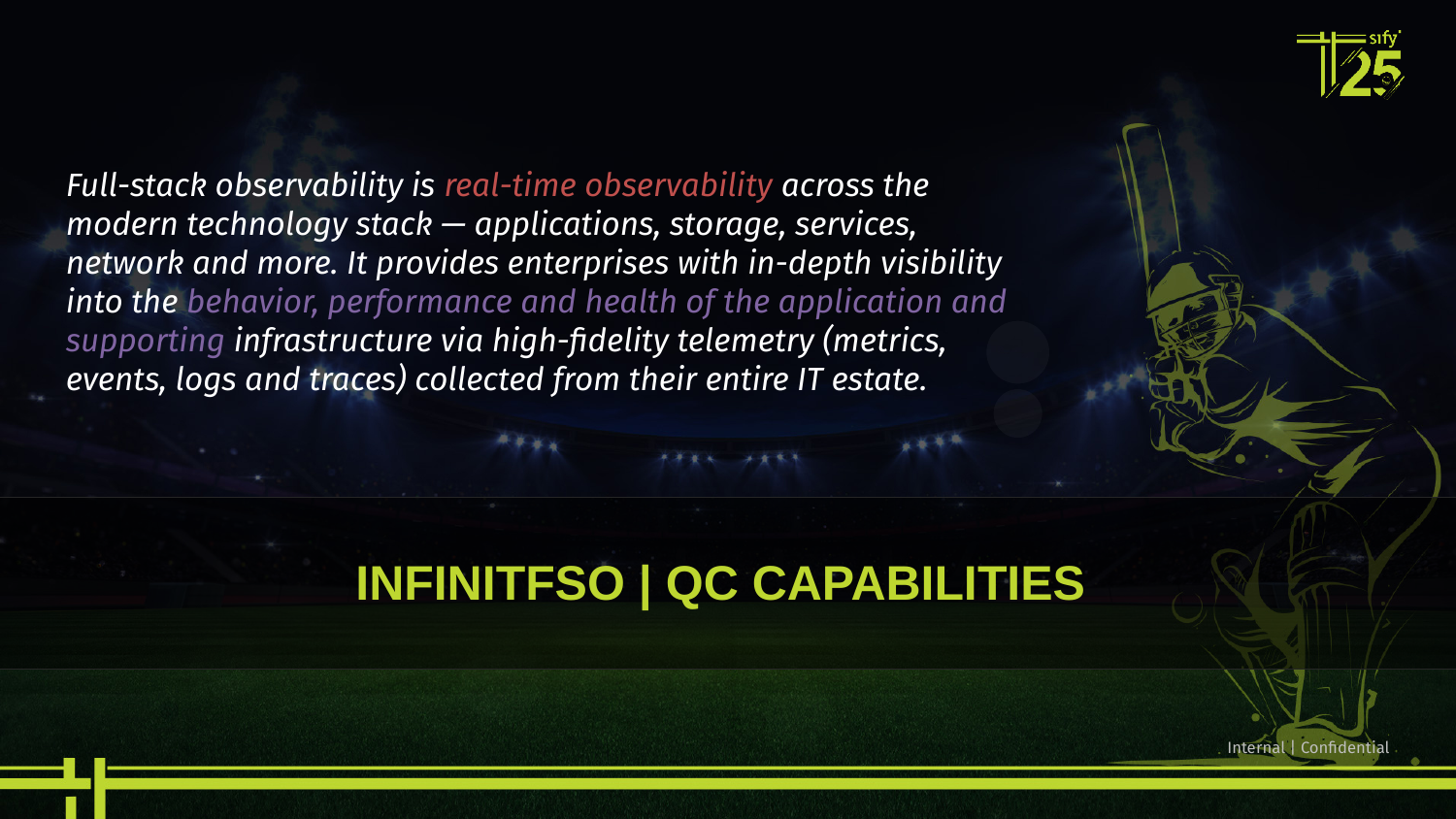

Full-stack observability is real-time observability across the modern technology stack — applications, storage, services, network and more. It provides enterprises with in-depth visibility into the behavior, performance and health of the application and supporting infrastructure via high-fidelity telemetry (metrics, events, logs and traces) collected from their entire IT estate.
InfinitFSO | QC Capabilities